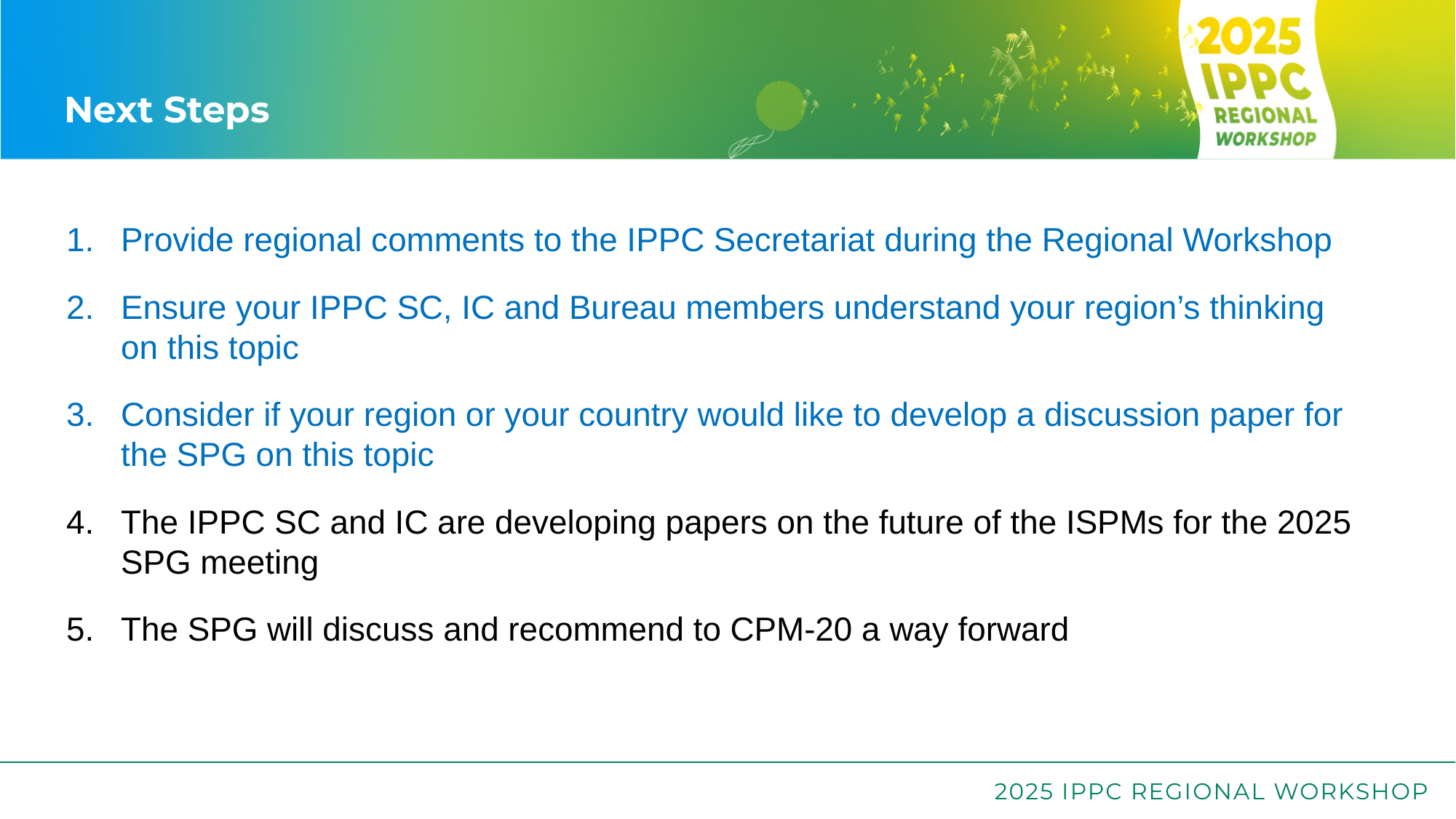

# Next Steps
Provide regional comments to the IPPC Secretariat during the Regional Workshop
Ensure your IPPC SC, IC and Bureau members understand your region’s thinking on this topic
Consider if your region or your country would like to develop a discussion paper for the SPG on this topic
The IPPC SC and IC are developing papers on the future of the ISPMs for the 2025 SPG meeting
The SPG will discuss and recommend to CPM-20 a way forward